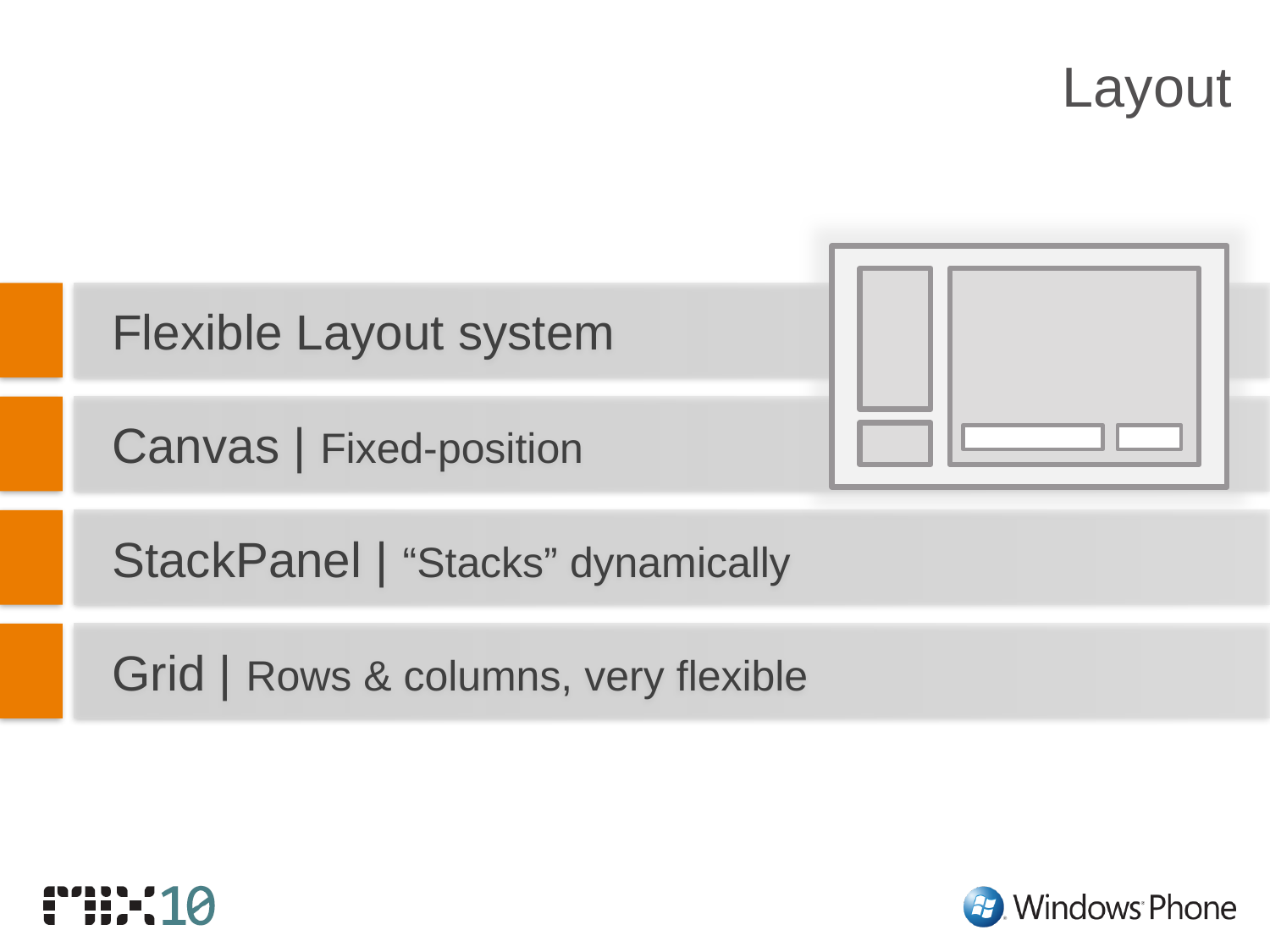

# Layout

Flexible Layout system

Canvas | Fixed-position

StackPanel | “Stacks” dynamically

Grid | Rows & columns, very flexible